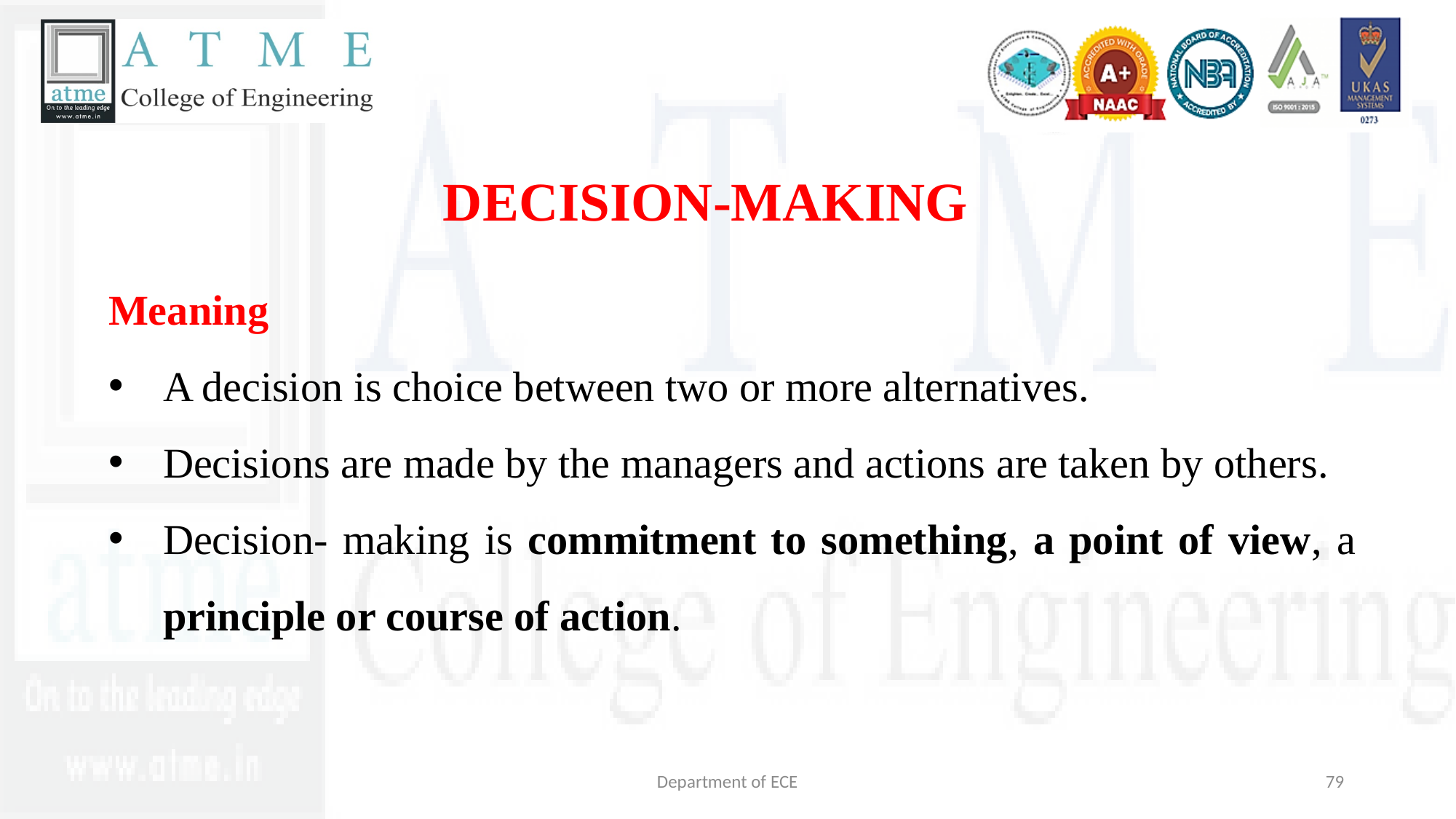

DECISION-MAKING
Meaning
A decision is choice between two or more alternatives.
Decisions are made by the managers and actions are taken by others.
Decision- making is commitment to something, a point of view, a principle or course of action.

Department of ECE
79